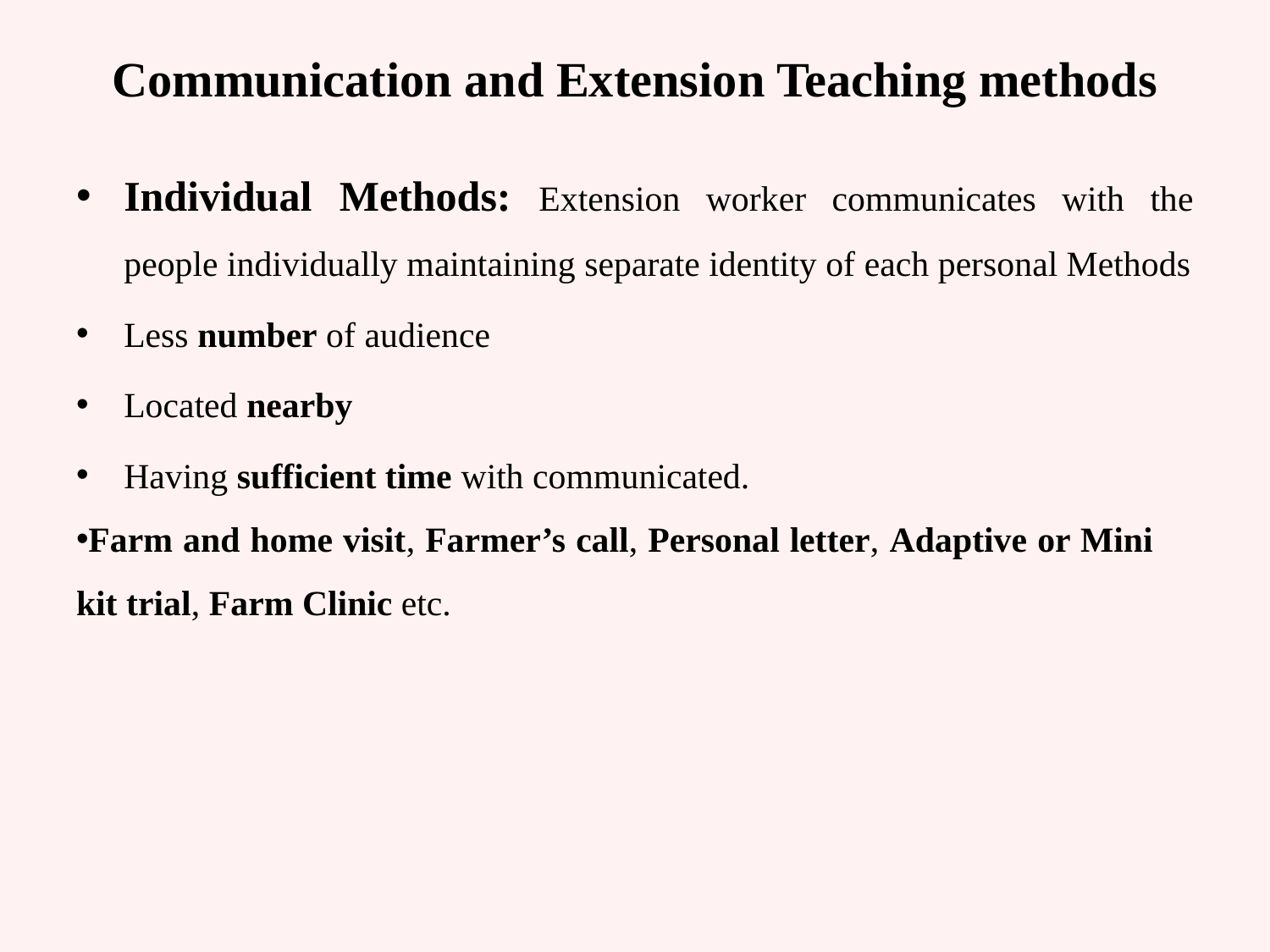

# Communication and Extension Teaching methods
Individual Methods: Extension worker communicates with the people individually maintaining separate identity of each personal Methods
Less number of audience
Located nearby
Having sufficient time with communicated.
Farm and home visit, Farmer’s call, Personal letter, Adaptive or Mini     kit trial, Farm Clinic etc.